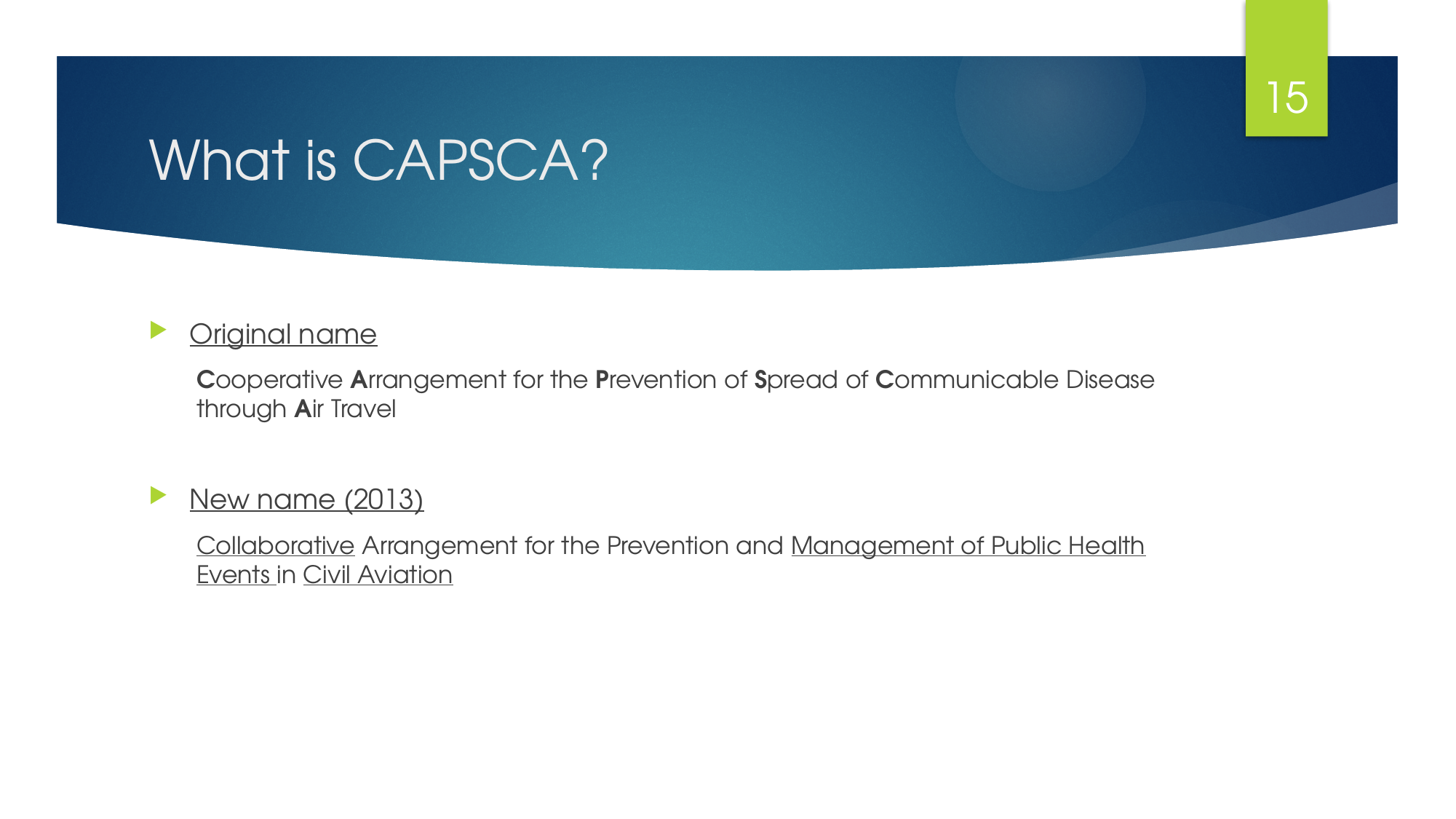

15
# What is CAPSCA?
Original name
Cooperative Arrangement for the Prevention of Spread of Communicable Disease through Air Travel

New name (2013)
Collaborative Arrangement for the Prevention and Management of Public Health Events in Civil Aviation